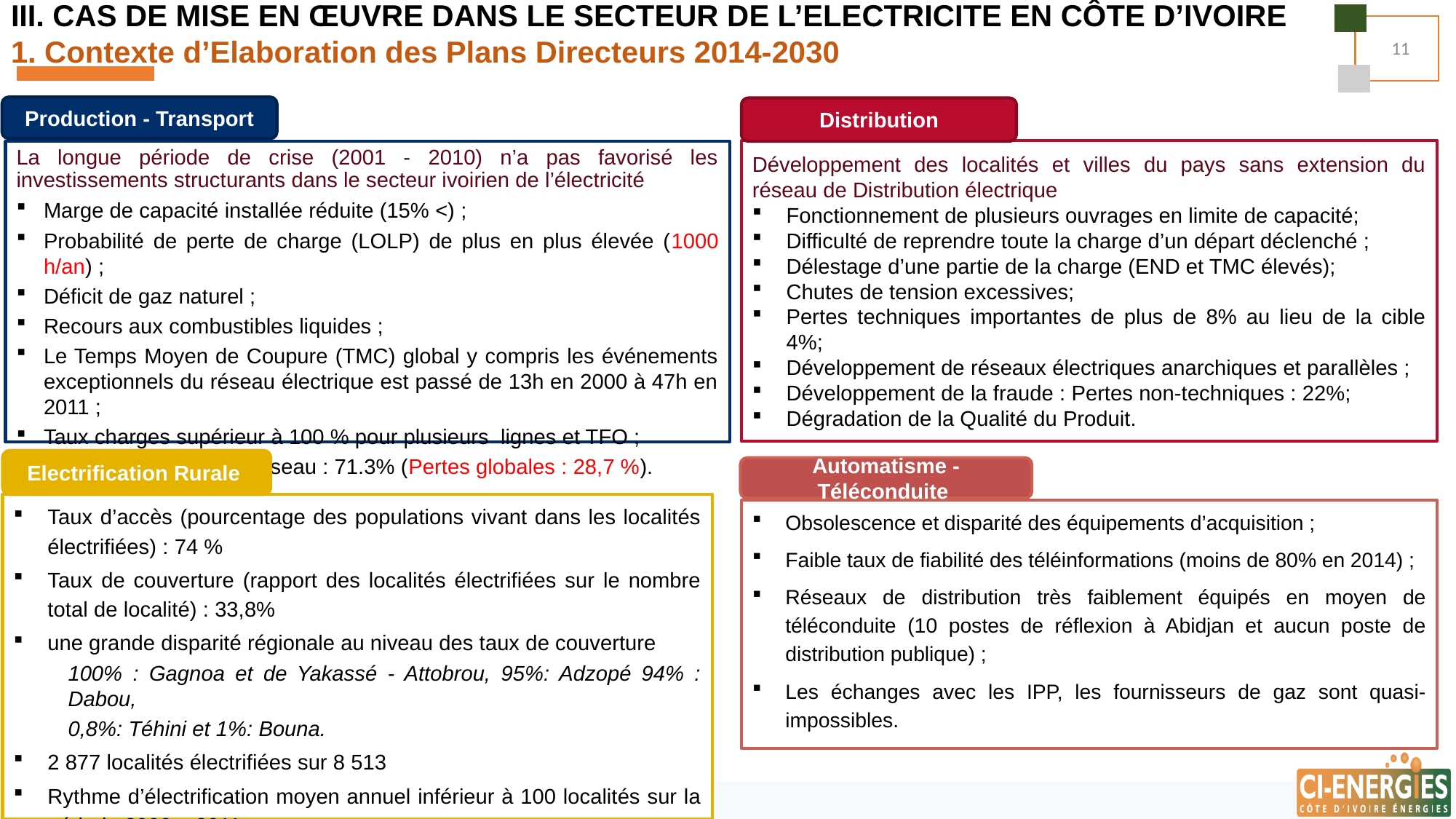

III. CAS DE MISE EN ŒUVRE DANS LE SECTEUR DE L’ELECTRICITE EN CÔTE D’IVOIRE
1. Contexte d’Elaboration des Plans Directeurs 2014-2030
11
Production - Transport
La longue période de crise (2001 - 2010) n’a pas favorisé les investissements structurants dans le secteur ivoirien de l’électricité
Marge de capacité installée réduite (15% <) ;
Probabilité de perte de charge (LOLP) de plus en plus élevée (1000 h/an) ;
Déficit de gaz naturel ;
Recours aux combustibles liquides ;
Le Temps Moyen de Coupure (TMC) global y compris les événements exceptionnels du réseau électrique est passé de 13h en 2000 à 47h en 2011 ;
Taux charges supérieur à 100 % pour plusieurs  lignes et TFO ;
Rendement global du réseau : 71.3% (Pertes globales : 28,7 %).
Distribution

Développement des localités et villes du pays sans extension du réseau de Distribution électrique
Fonctionnement de plusieurs ouvrages en limite de capacité;
Difficulté de reprendre toute la charge d’un départ déclenché ;
Délestage d’une partie de la charge (END et TMC élevés);
Chutes de tension excessives;
Pertes techniques importantes de plus de 8% au lieu de la cible 4%;
Développement de réseaux électriques anarchiques et parallèles ;
Développement de la fraude : Pertes non-techniques : 22%;
Dégradation de la Qualité du Produit.
Electrification Rurale
Automatisme - Téléconduite
Obsolescence et disparité des équipements d’acquisition ;
Faible taux de fiabilité des téléinformations (moins de 80% en 2014) ;
Réseaux de distribution très faiblement équipés en moyen de téléconduite (10 postes de réflexion à Abidjan et aucun poste de distribution publique) ;
Les échanges avec les IPP, les fournisseurs de gaz sont quasi-impossibles.
Taux d’accès (pourcentage des populations vivant dans les localités électrifiées) : 74 %
Taux de couverture (rapport des localités électrifiées sur le nombre total de localité) : 33,8%
une grande disparité régionale au niveau des taux de couverture
100% : Gagnoa et de Yakassé - Attobrou, 95%: Adzopé 94% : Dabou,
0,8%: Téhini et 1%: Bouna.
2 877 localités électrifiées sur 8 513
Rythme d’électrification moyen annuel inférieur à 100 localités sur la période 2000 – 2011